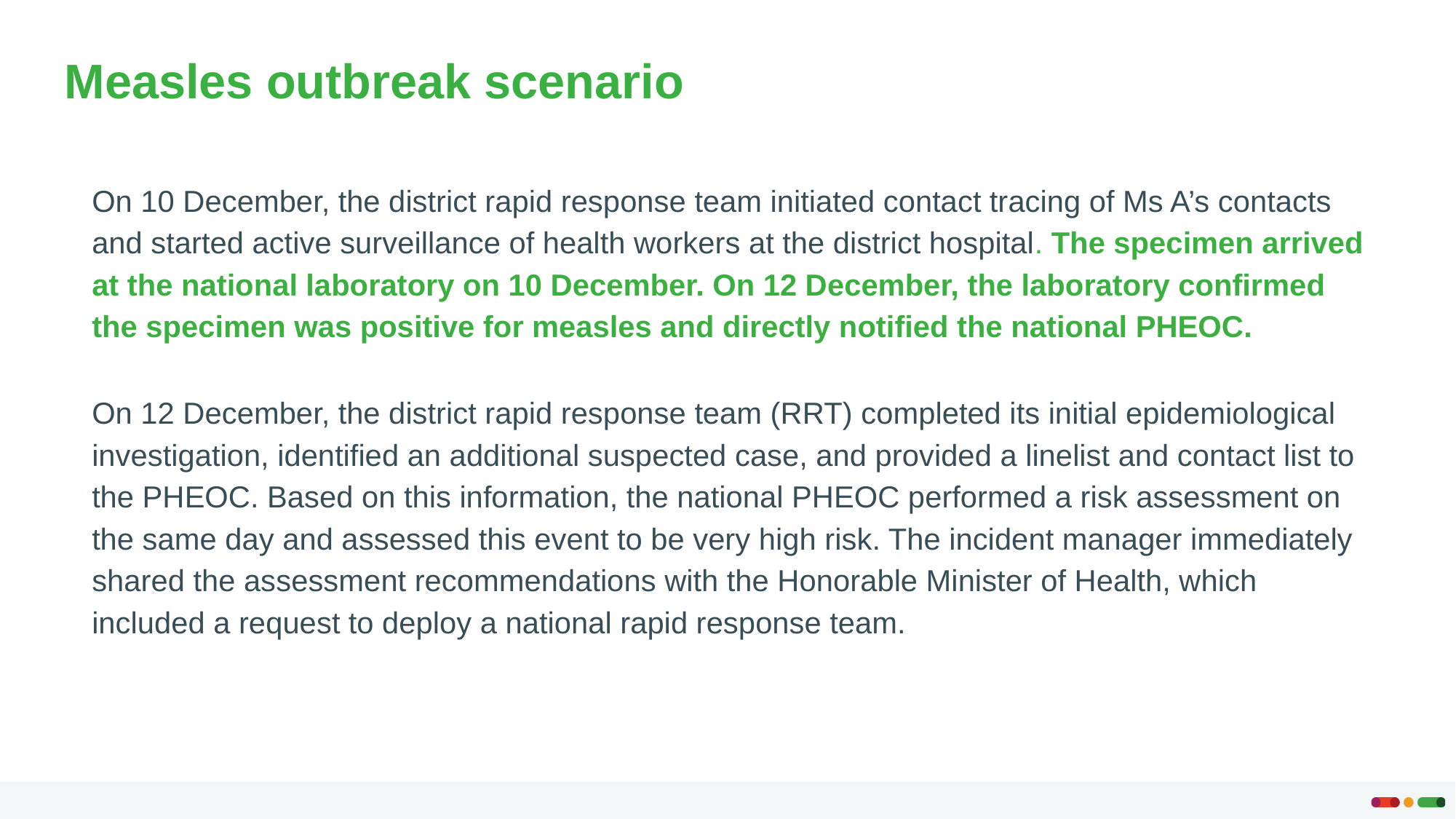

# Measles outbreak scenario
On 10 December, the district rapid response team initiated contact tracing of Ms A’s contacts and started active surveillance of health workers at the district hospital. The specimen arrived at the national laboratory on 10 December. On 12 December, the laboratory confirmed the specimen was positive for measles and directly notified the national PHEOC.

On 12 December, the district rapid response team (RRT) completed its initial epidemiological investigation, identified an additional suspected case, and provided a linelist and contact list to the PHEOC. Based on this information, the national PHEOC performed a risk assessment on the same day and assessed this event to be very high risk. The incident manager immediately shared the assessment recommendations with the Honorable Minister of Health, which included a request to deploy a national rapid response team.